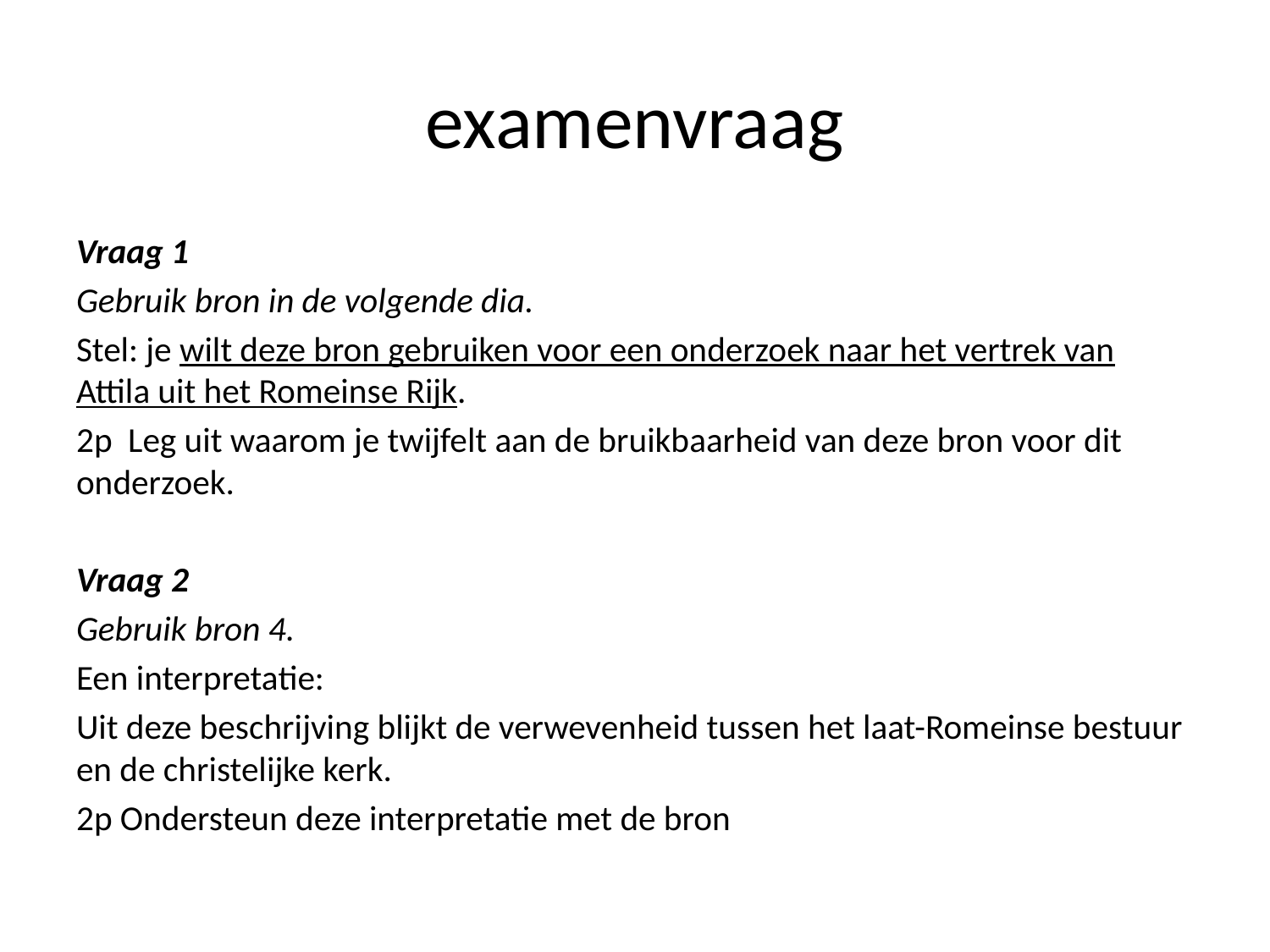

# examenvraag
Vraag 1
Gebruik bron in de volgende dia.
Stel: je wilt deze bron gebruiken voor een onderzoek naar het vertrek van Attila uit het Romeinse Rijk.
2p  Leg uit waarom je twijfelt aan de bruikbaarheid van deze bron voor dit onderzoek.

Vraag 2
Gebruik bron 4.
Een interpretatie:
Uit deze beschrijving blijkt de verwevenheid tussen het laat-Romeinse bestuur en de christelijke kerk.
2p Ondersteun deze interpretatie met de bron